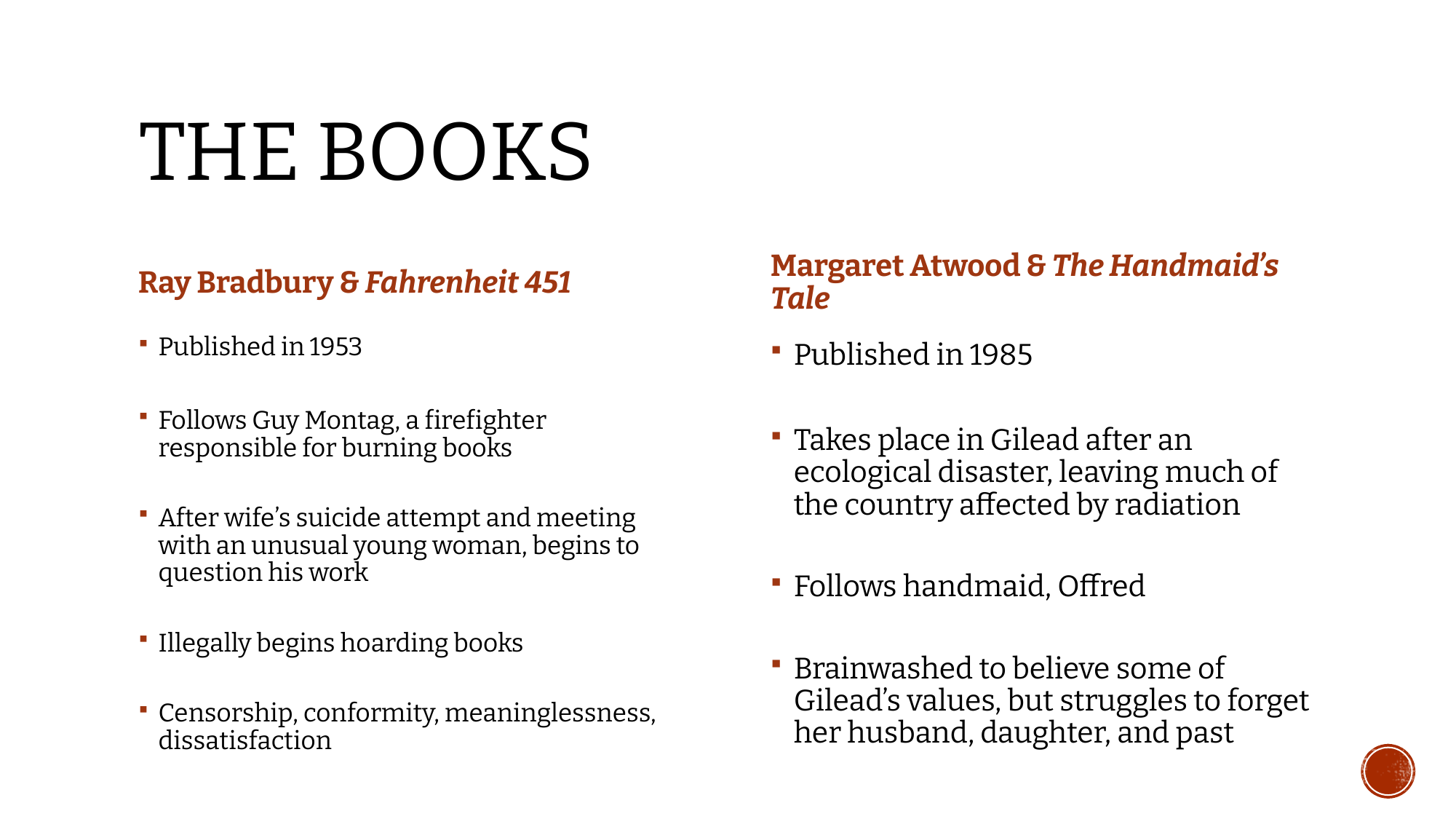

# The Books
Ray Bradbury & Fahrenheit 451
Margaret Atwood & The Handmaid’s Tale
Published in 1953
Follows Guy Montag, a firefighter responsible for burning books
After wife’s suicide attempt and meeting with an unusual young woman, begins to question his work
Illegally begins hoarding books
Censorship, conformity, meaninglessness, dissatisfaction
Published in 1985
Takes place in Gilead after an ecological disaster, leaving much of the country affected by radiation
Follows handmaid, Offred
Brainwashed to believe some of Gilead’s values, but struggles to forget her husband, daughter, and past